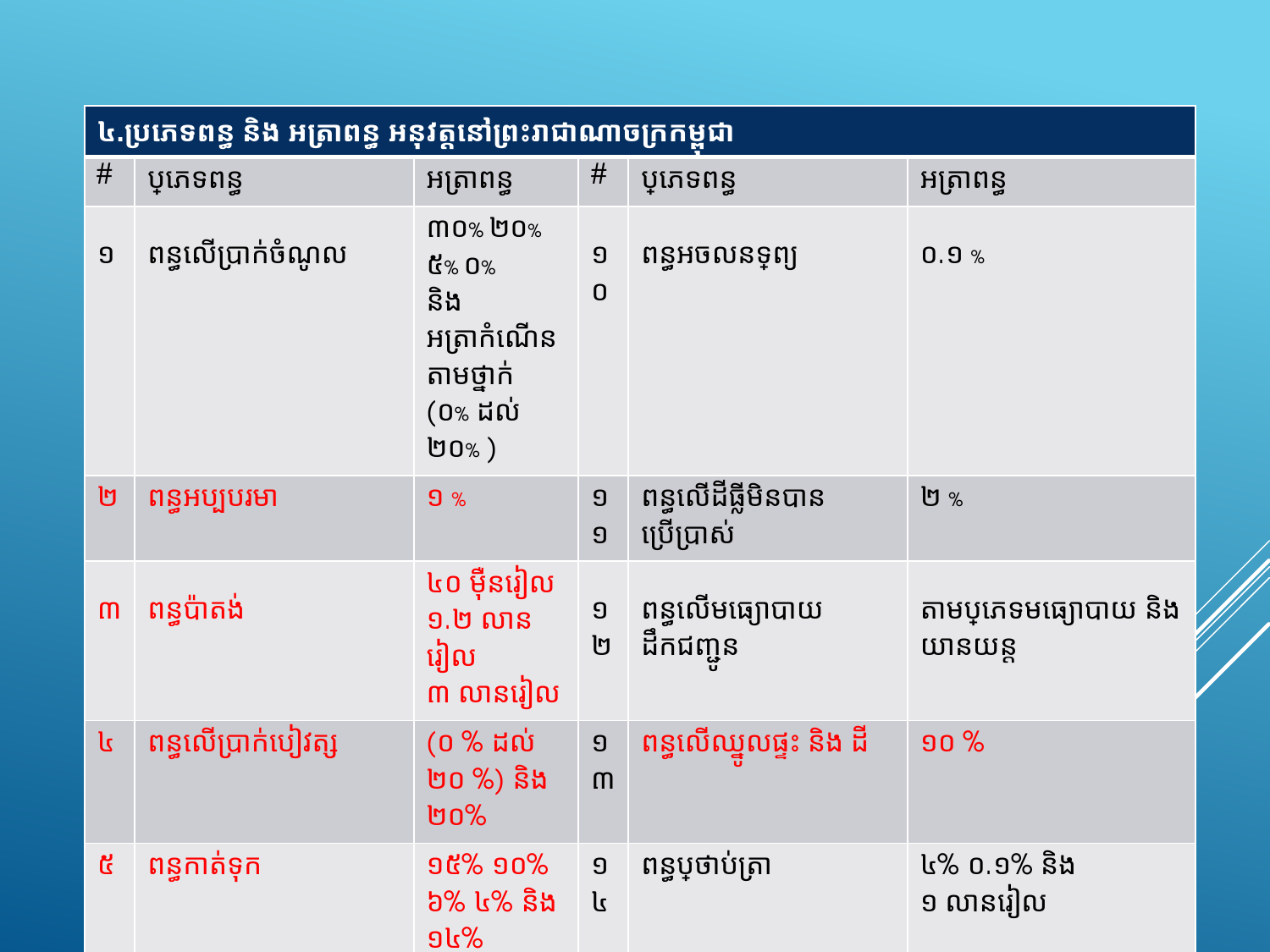

| ៤.ប្រភេទពន្ធ និង អត្រាពន្ធ អនុវត្តនៅព្រះរាជាណាចក្រកម្ពុជា |  |  |  |  |  |
| --- | --- | --- | --- | --- | --- |
| # | ប្រភេទពន្ធ | អត្រាពន្ធ | # | ប្រភេទពន្ធ | អត្រាពន្ធ |
| ១ | ពន្ធលើប្រាក់ចំណូល | ៣០% ២០% ៥% ០% និងអត្រាកំណើនតាមថ្នាក់ (០% ដល់ ២០% ) | ១០ | ពន្ធអចលនទ្រព្យ | ០.១ % |
| ២ | ពន្ធអប្បបរមា | ១ % | ១១ | ពន្ធលើដីធ្លីមិនបានប្រើប្រាស់ | ២ % |
| ៣ | ពន្ធប៉ាតង់ | ៤០ ម៉ឺនរៀល ១.២ លានរៀល ៣ លានរៀល | ១២ | ពន្ធលើមធ្យោបាយដឹកជញ្ជូន | តាមប្រភេទមធ្យោបាយ និង យានយន្ត |
| ៤ | ពន្ធលើប្រាក់បៀវត្ស | (០ % ដល់ ២០ %) និង ២០% | ១៣ | ពន្ធលើឈ្នូលផ្ទះ និង ដី | ១០ % |
| ៥ | ពន្ធកាត់ទុក | ១៥% ១០% ៦% ៤% និង ១៤% | ១៤ | ពន្ធប្រថាប់ត្រា | ៤% ០.១% និង ១ លានរៀល |
| ៦ | អាករលើតម្លៃបន្ថែម | ០% និង ១០ % | ១៥ | ពន្ធតែមប្រិ៍ និង ស្លាកយីហោ | តាមតារាងតម្លៃ |
| ៧ | អាករពិសេសទំនិញ និង សេវាមួយចំនួន | ៣០% ៣០% ២០% ១០% និង ៣ % | ១៦ | ពន្ធសត្តឃាត | ៣% |
| ៨ | អាករបំភ្លឺសាធារណៈ | ៣% | ១៧ | អាករលើផលរបរ( ឈប់អនុវត្ត) | ២% |
| ៩ | អាករលើការស្នាក់នៅ | ២% |  |  |  |